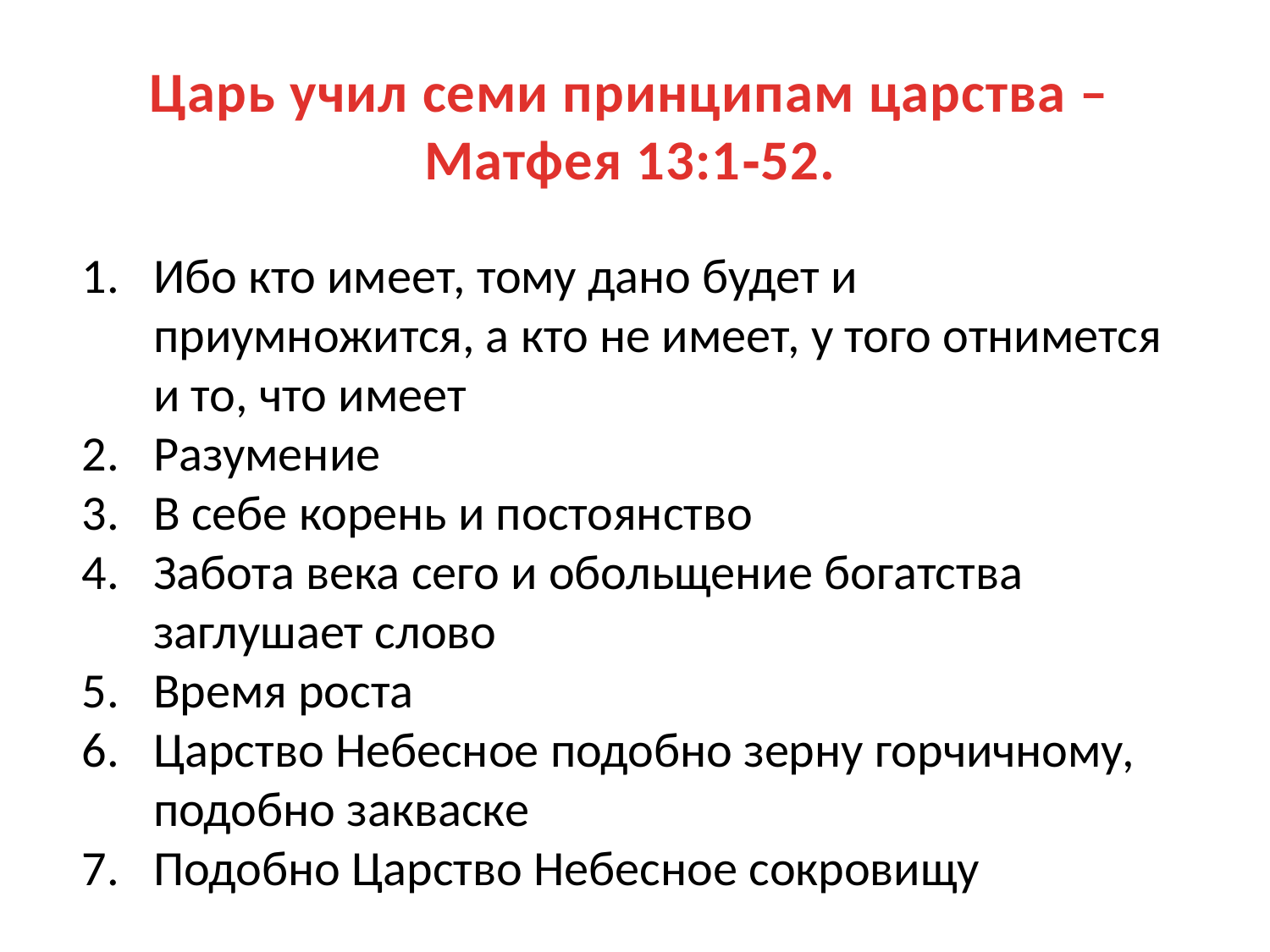

Царь учил семи принципам царства – Матфея 13:1‑52.
Ибо кто имеет, тому дано будет и приумножится, а кто не имеет, у того отнимется и то, что имеет
Разумение
В себе корень и постоянство
Забота века сего и обольщение богатства заглушает слово
Время роста
Царство Небесное подобно зерну горчичному, подобно закваске
Подобно Царство Небесное сокровищу